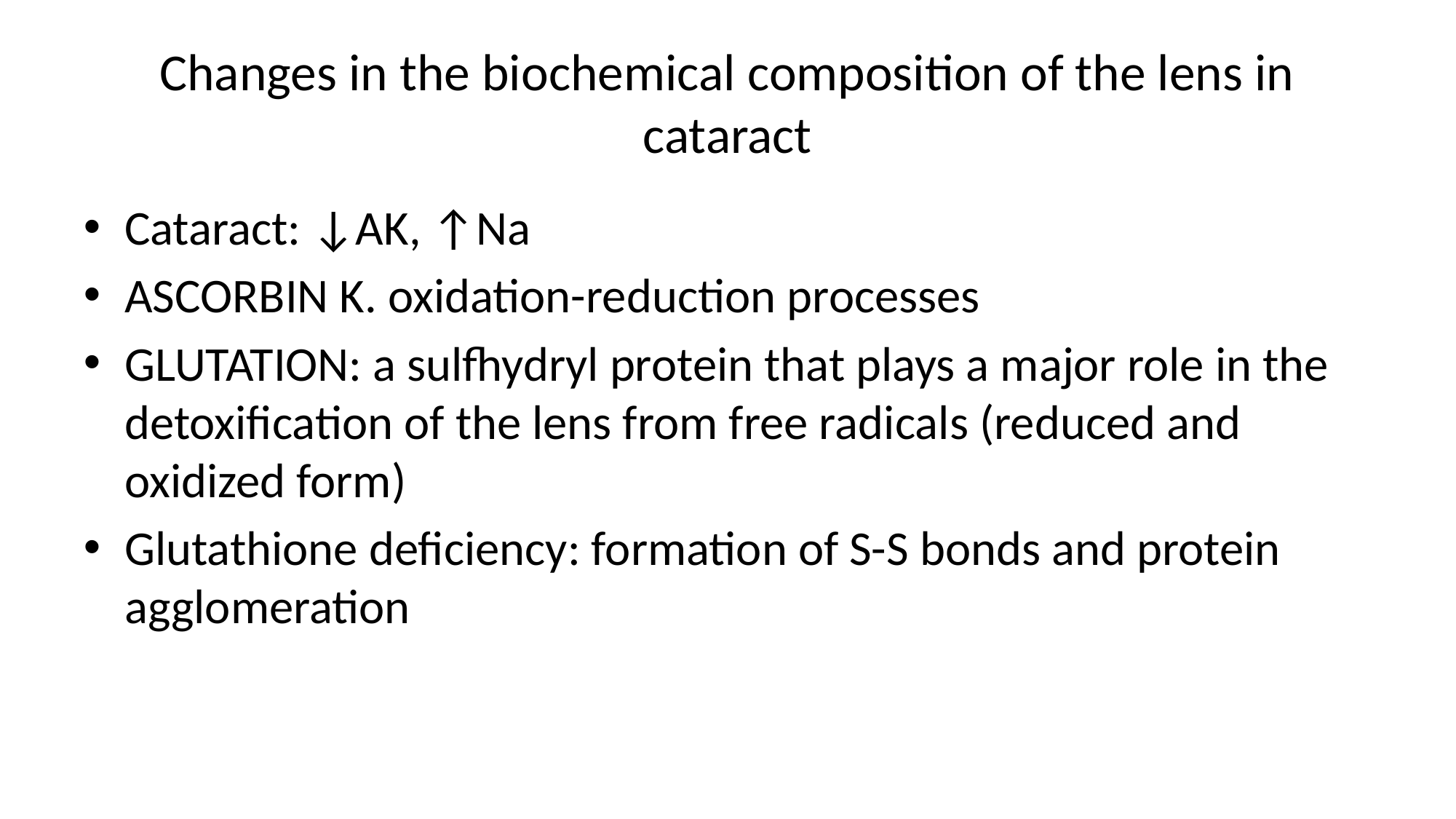

# Changes in the biochemical composition of the lens in cataract
Cataract: ↓AK, ↑Na
ASCORBIN K. oxidation-reduction processes
GLUTATION: a sulfhydryl protein that plays a major role in the detoxification of the lens from free radicals (reduced and oxidized form)
Glutathione deficiency: formation of S-S bonds and protein agglomeration